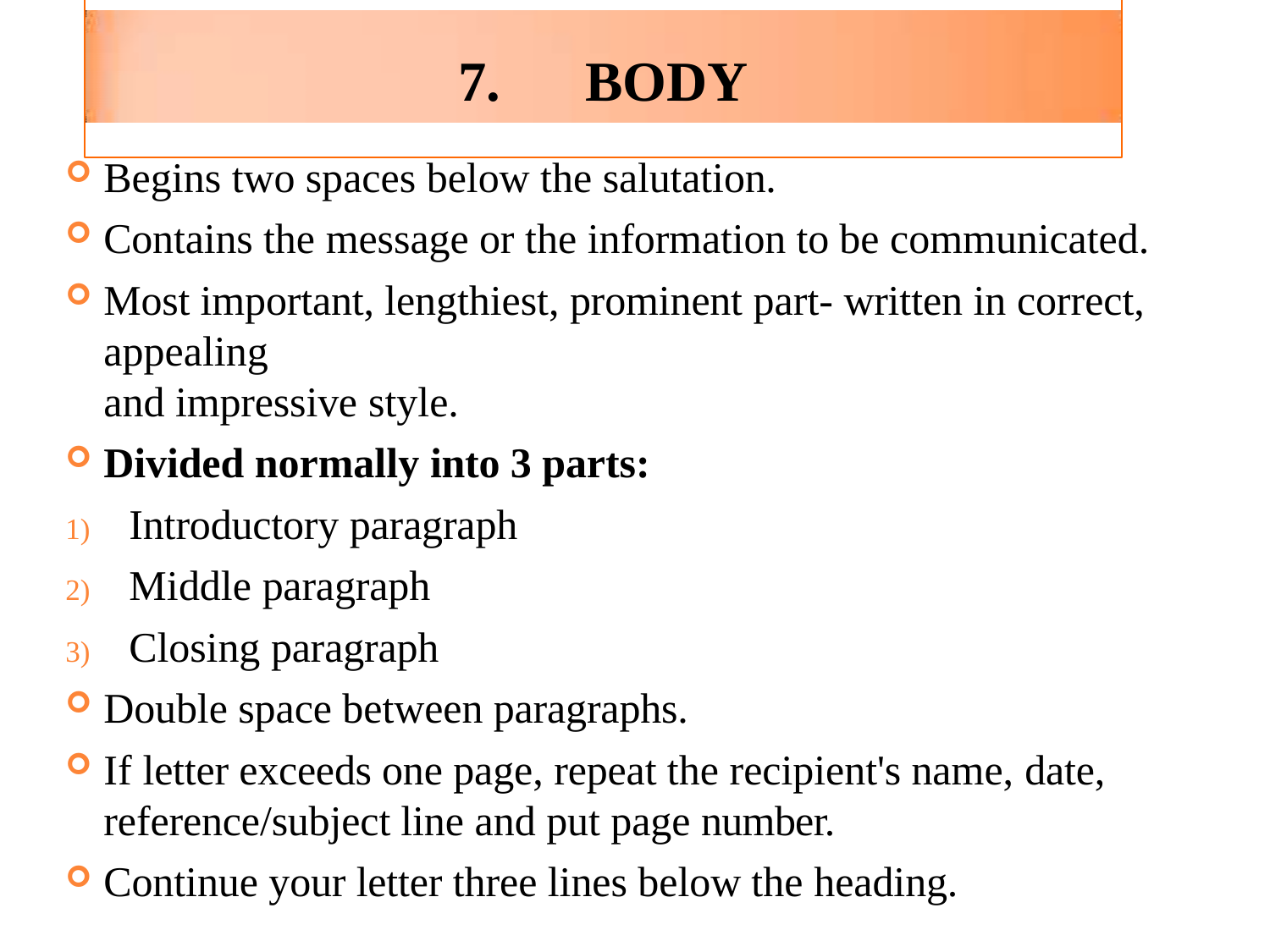

# 7.	BODY
Begins two spaces below the salutation.
Contains the message or the information to be communicated.
Most important, lengthiest, prominent part- written in correct, appealing
and impressive style.
Divided normally into 3 parts:
Introductory paragraph
Middle paragraph
Closing paragraph
Double space between paragraphs.
If letter exceeds one page, repeat the recipient's name, date,
reference/subject line and put page number.
Continue your letter three lines below the heading.